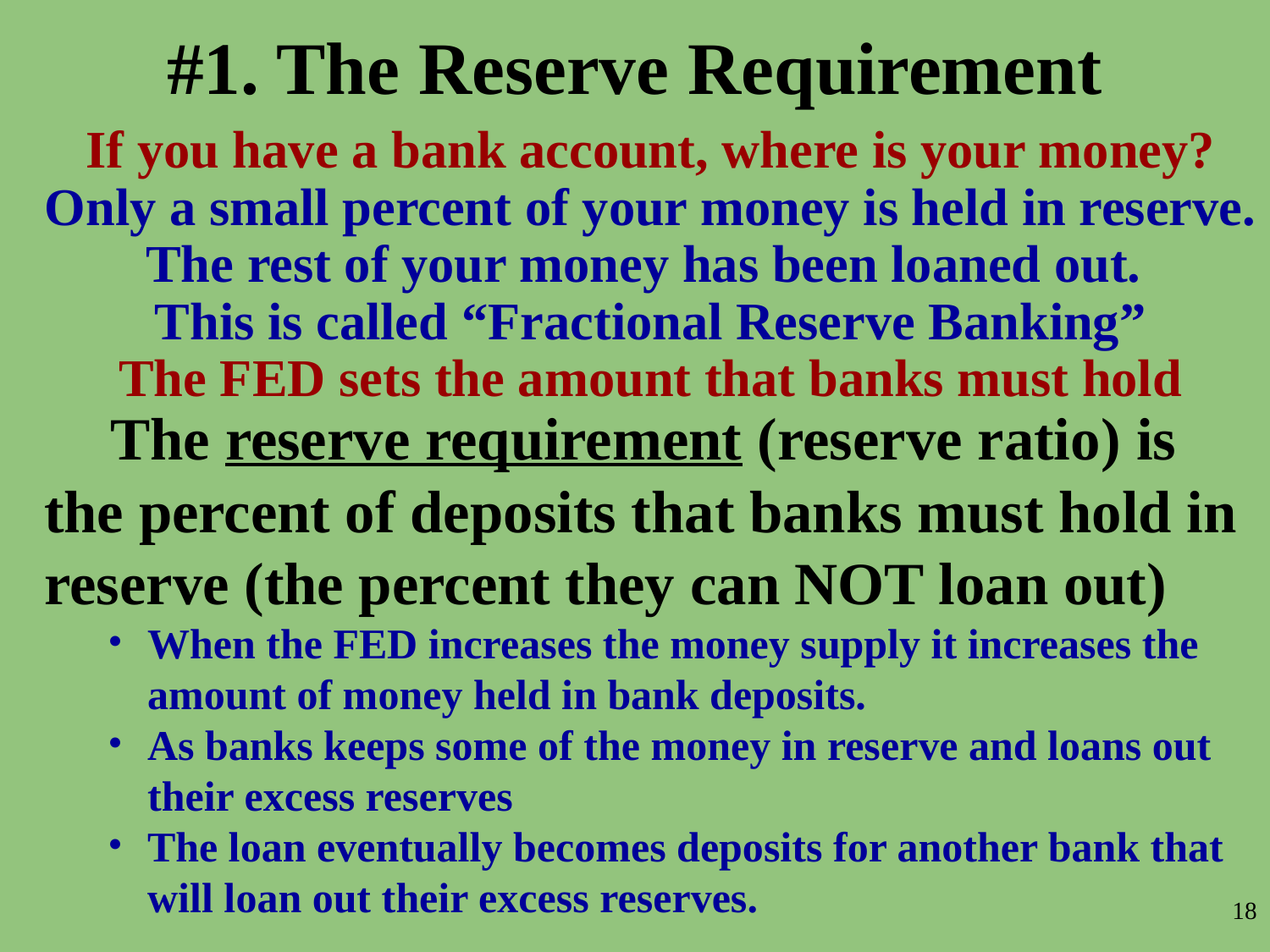

#1. The Reserve Requirement
If you have a bank account, where is your money?
Only a small percent of your money is held in reserve. The rest of your money has been loaned out.
This is called “Fractional Reserve Banking”
The FED sets the amount that banks must hold
The reserve requirement (reserve ratio) is
the percent of deposits that banks must hold in reserve (the percent they can NOT loan out)
When the FED increases the money supply it increases the amount of money held in bank deposits.
As banks keeps some of the money in reserve and loans out their excess reserves
The loan eventually becomes deposits for another bank that will loan out their excess reserves.
18